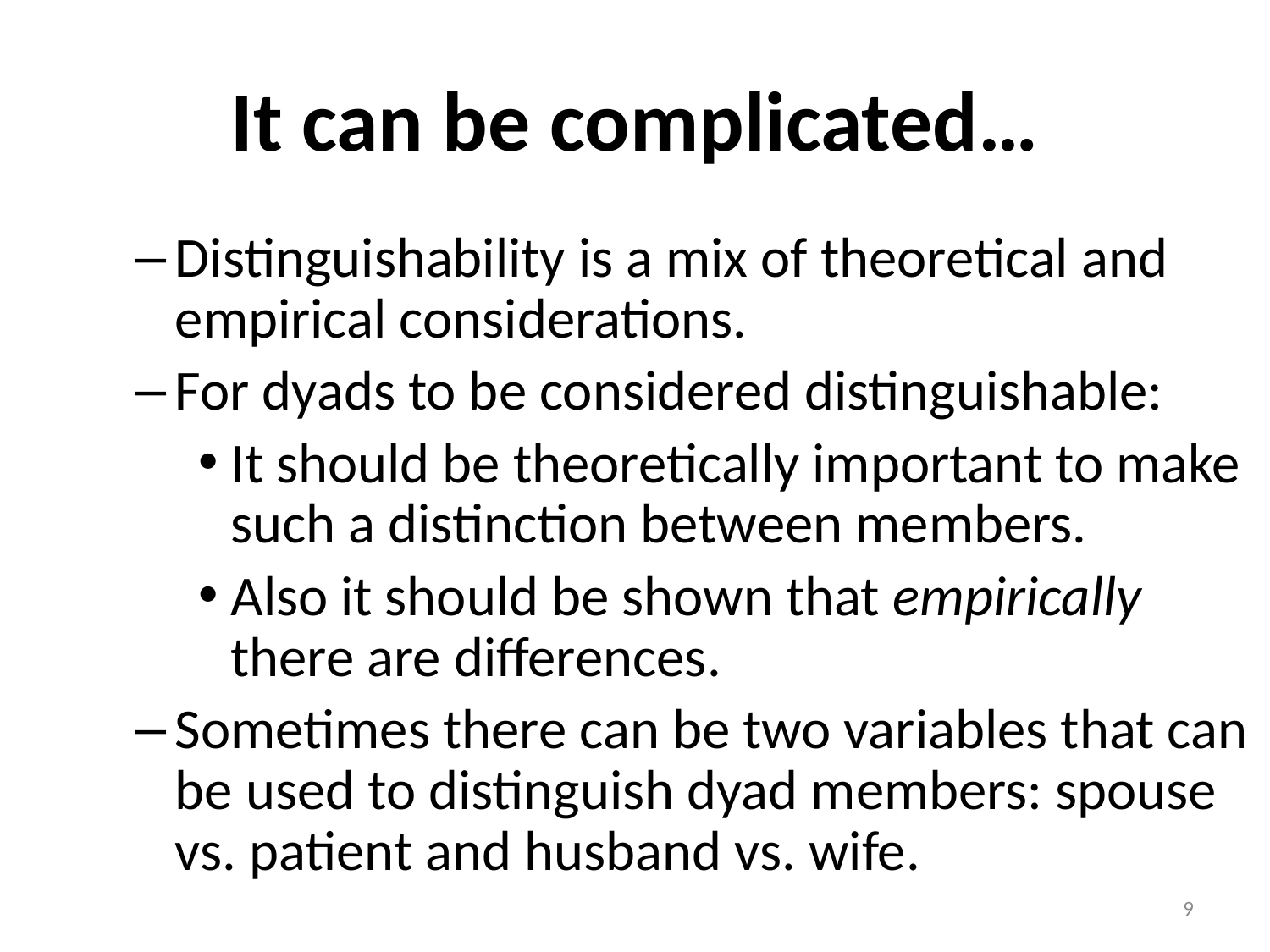

It can be complicated…
Distinguishability is a mix of theoretical and empirical considerations.
For dyads to be considered distinguishable:
It should be theoretically important to make such a distinction between members.
Also it should be shown that empirically there are differences.
Sometimes there can be two variables that can be used to distinguish dyad members: spouse  vs. patient and husband vs. wife.

9